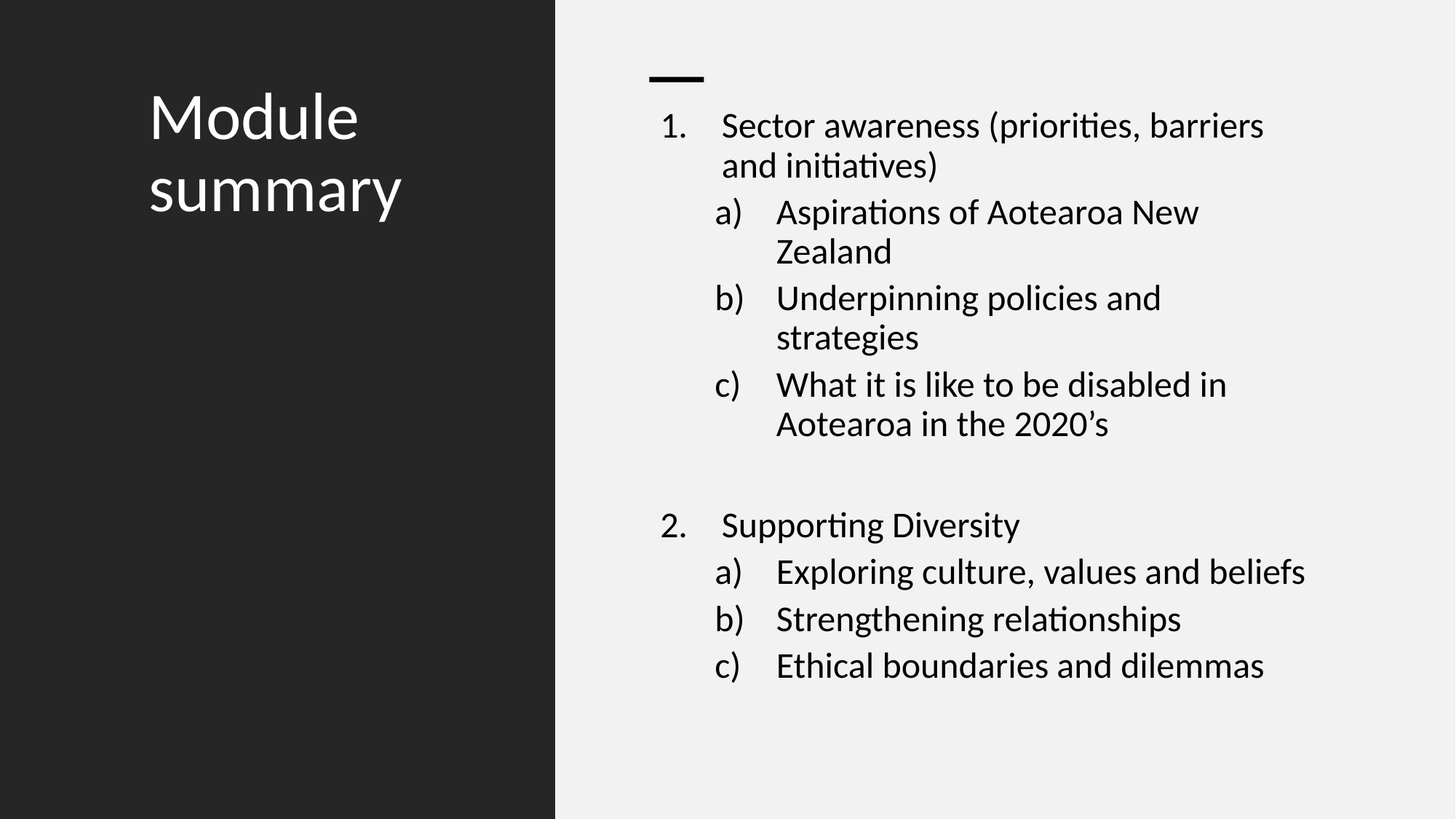

# Module summary

Sector awareness (priorities, barriers and initiatives)
Aspirations of Aotearoa New Zealand
Underpinning policies and strategies
What it is like to be disabled in Aotearoa in the 2020’s

Supporting Diversity
Exploring culture, values and beliefs
Strengthening relationships
Ethical boundaries and dilemmas